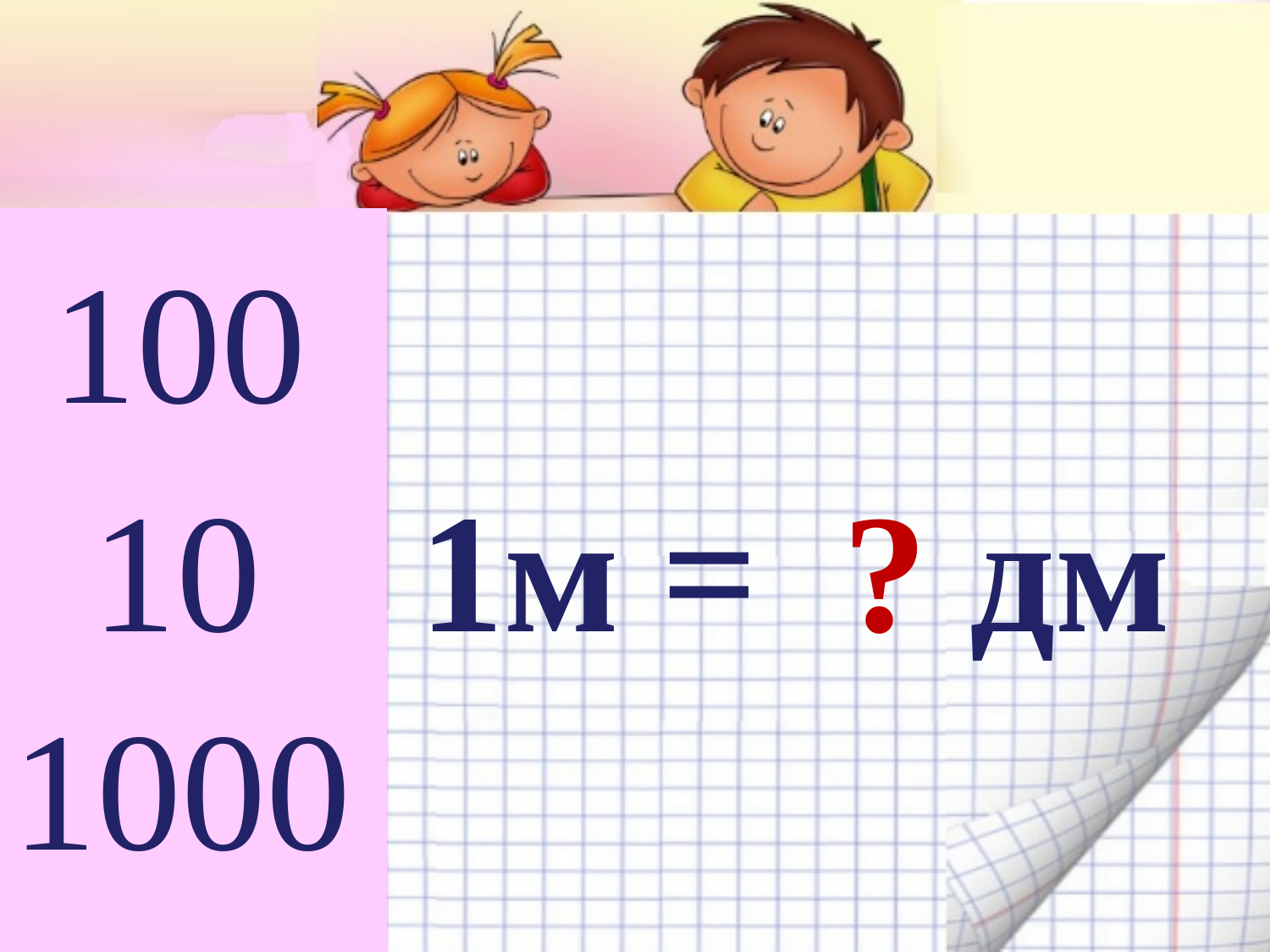

100
10
1м =  ? дм
1000